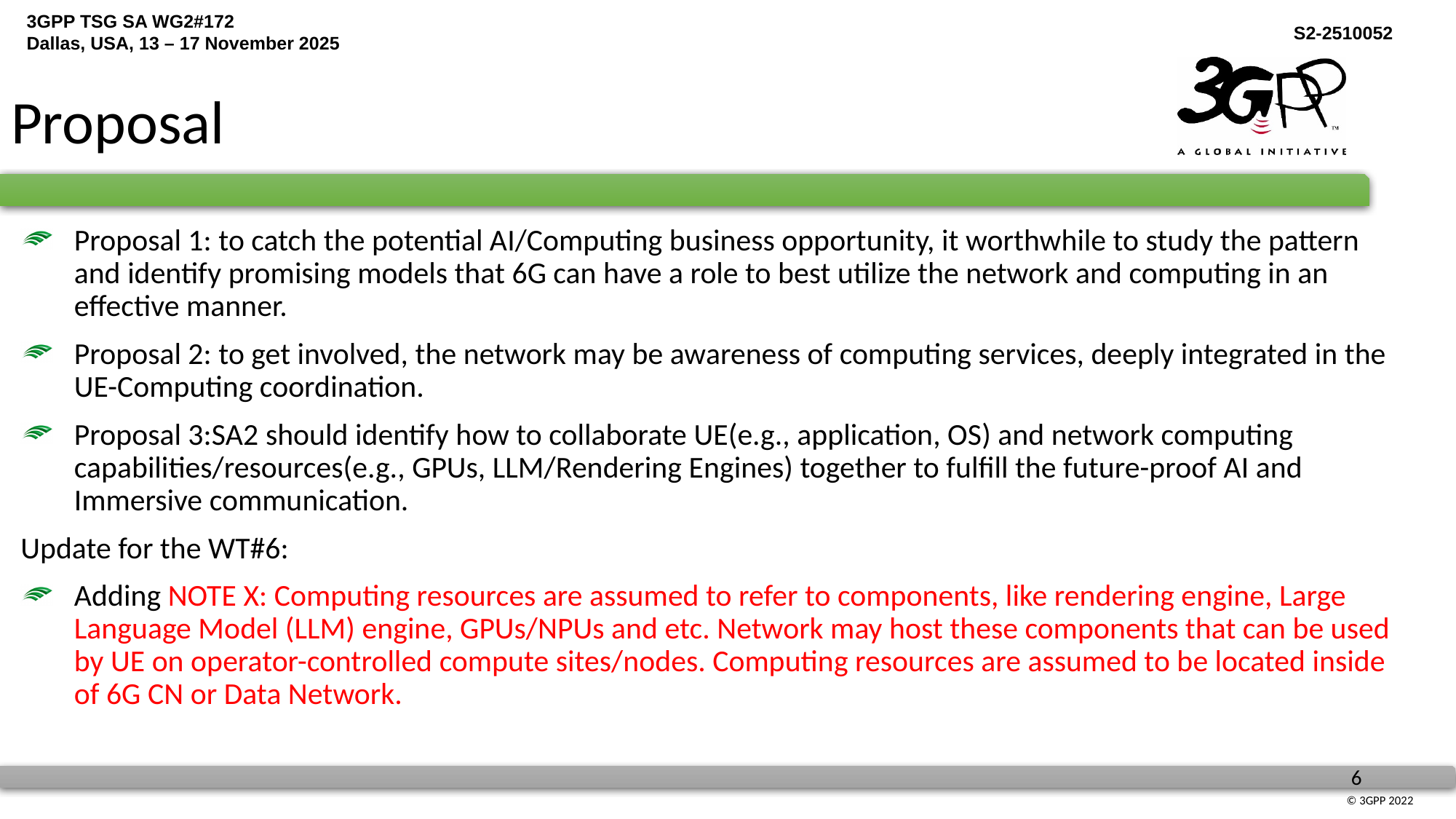

# Proposal
Proposal 1: to catch the potential AI/Computing business opportunity, it worthwhile to study the pattern and identify promising models that 6G can have a role to best utilize the network and computing in an effective manner.
Proposal 2: to get involved, the network may be awareness of computing services, deeply integrated in the UE-Computing coordination.
Proposal 3:SA2 should identify how to collaborate UE(e.g., application, OS) and network computing capabilities/resources(e.g., GPUs, LLM/Rendering Engines) together to fulfill the future-proof AI and Immersive communication.
Update for the WT#6:
Adding NOTE X: Computing resources are assumed to refer to components, like rendering engine, Large Language Model (LLM) engine, GPUs/NPUs and etc. Network may host these components that can be used by UE on operator-controlled compute sites/nodes. Computing resources are assumed to be located inside of 6G CN or Data Network.